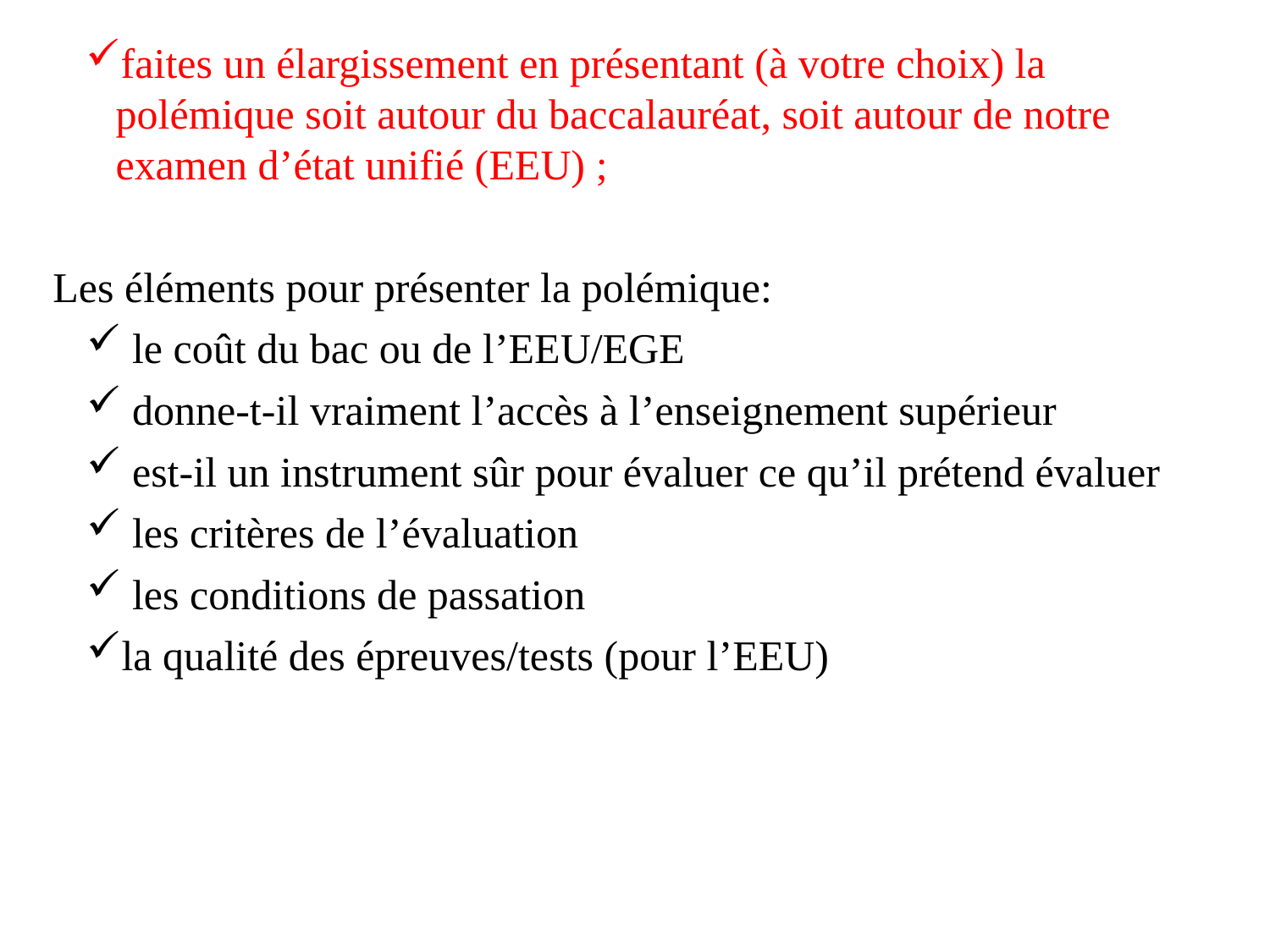

faites un élargissement en présentant (à votre choix) la polémique soit autour du baccalauréat, soit autour de notre examen d’état unifié (EEU) ;

Les éléments pour présenter la polémique:
 le coût du bac ou de l’EEU/EGE
 donne-t-il vraiment l’accès à l’enseignement supérieur
 est-il un instrument sûr pour évaluer ce qu’il prétend évaluer
 les critères de l’évaluation
 les conditions de passation
la qualité des épreuves/tests (pour l’EEU)